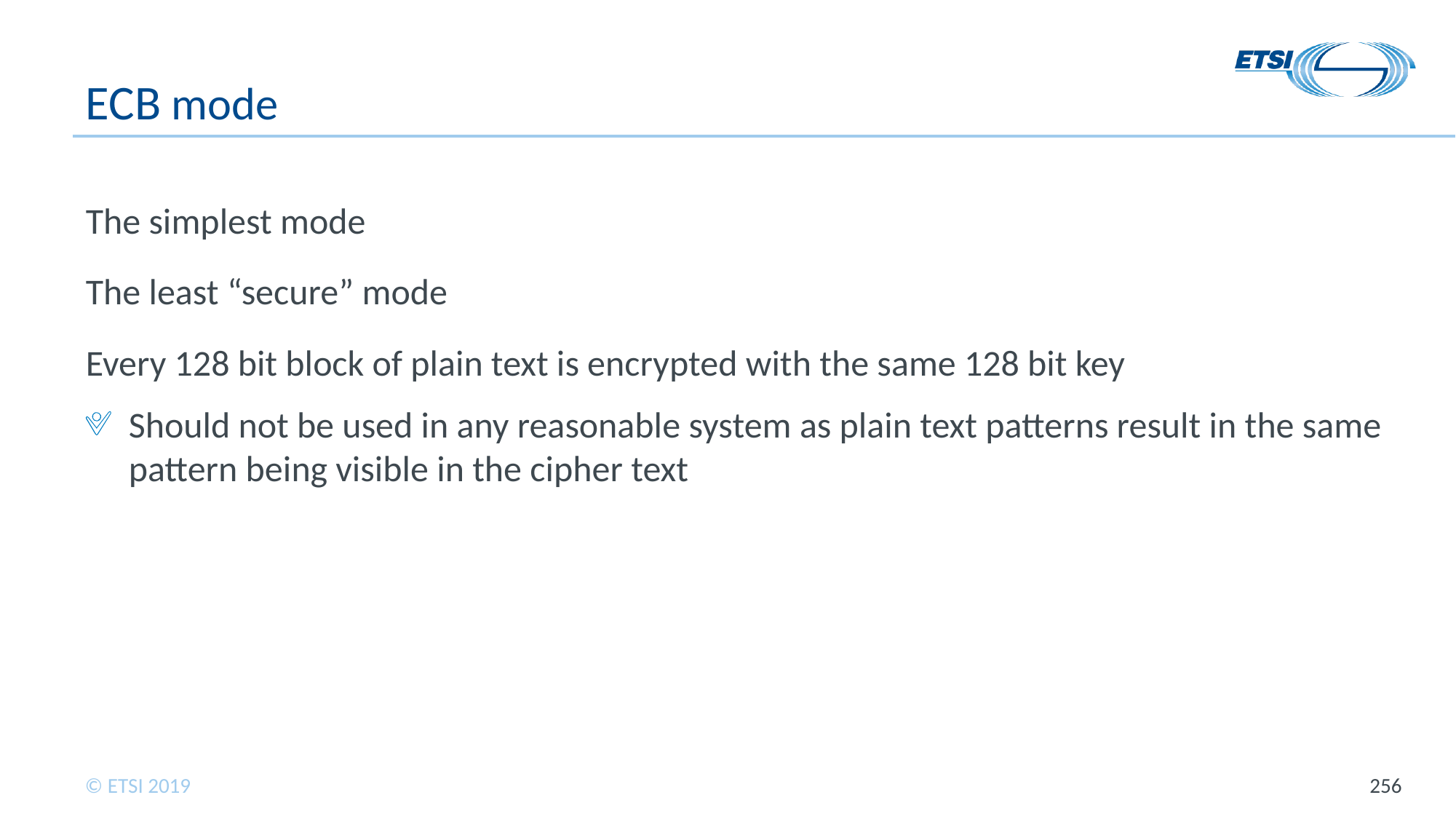

# ECB mode
The simplest mode
The least “secure” mode
Every 128 bit block of plain text is encrypted with the same 128 bit key
Should not be used in any reasonable system as plain text patterns result in the same pattern being visible in the cipher text